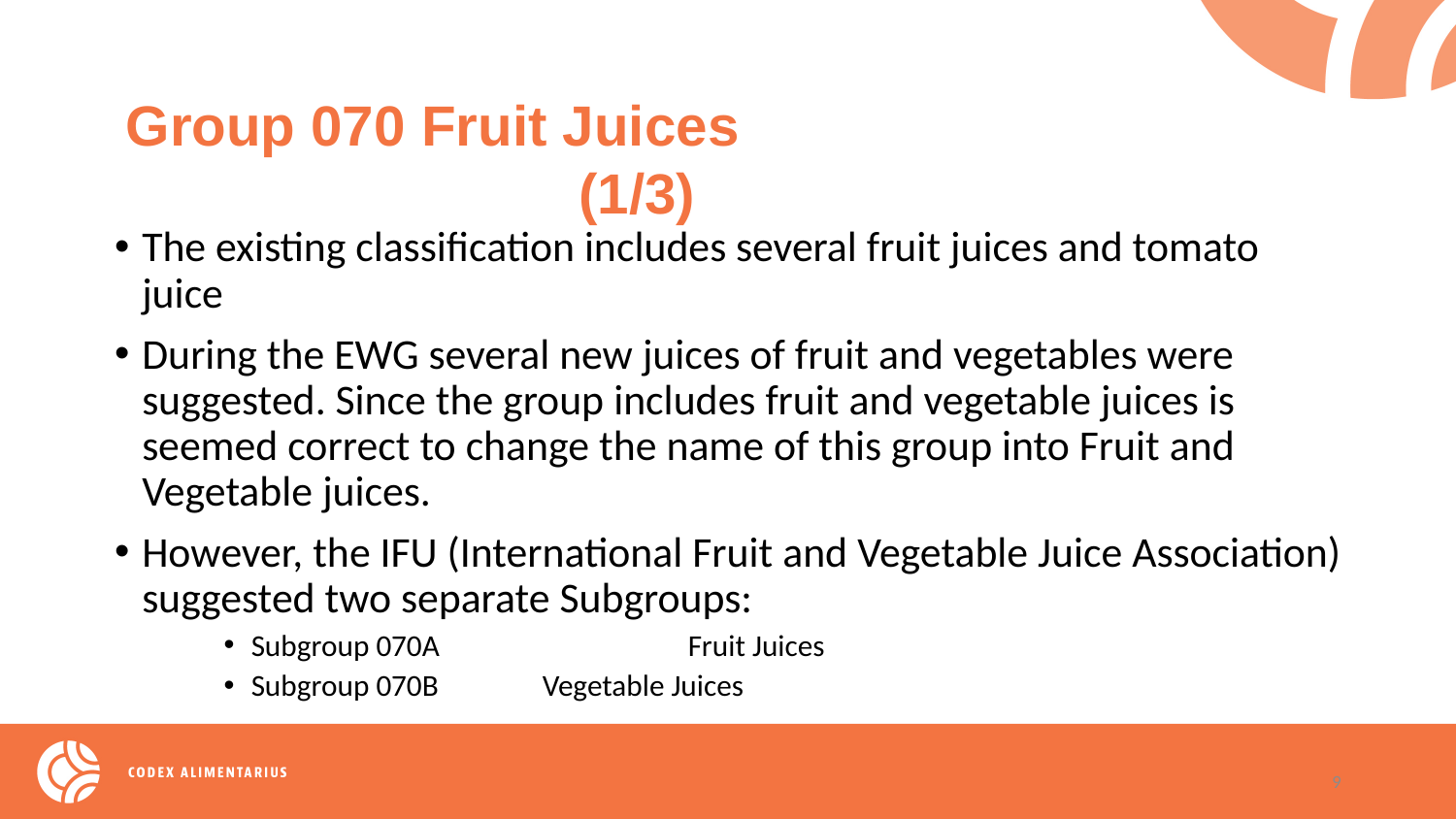

Group 070 Fruit Juices							 (1/3)
The existing classification includes several fruit juices and tomato juice
During the EWG several new juices of fruit and vegetables were suggested. Since the group includes fruit and vegetable juices is seemed correct to change the name of this group into Fruit and Vegetable juices.
However, the IFU (International Fruit and Vegetable Juice Association) suggested two separate Subgroups:
Subgroup 070A		Fruit Juices
Subgroup 070B 	Vegetable Juices

9